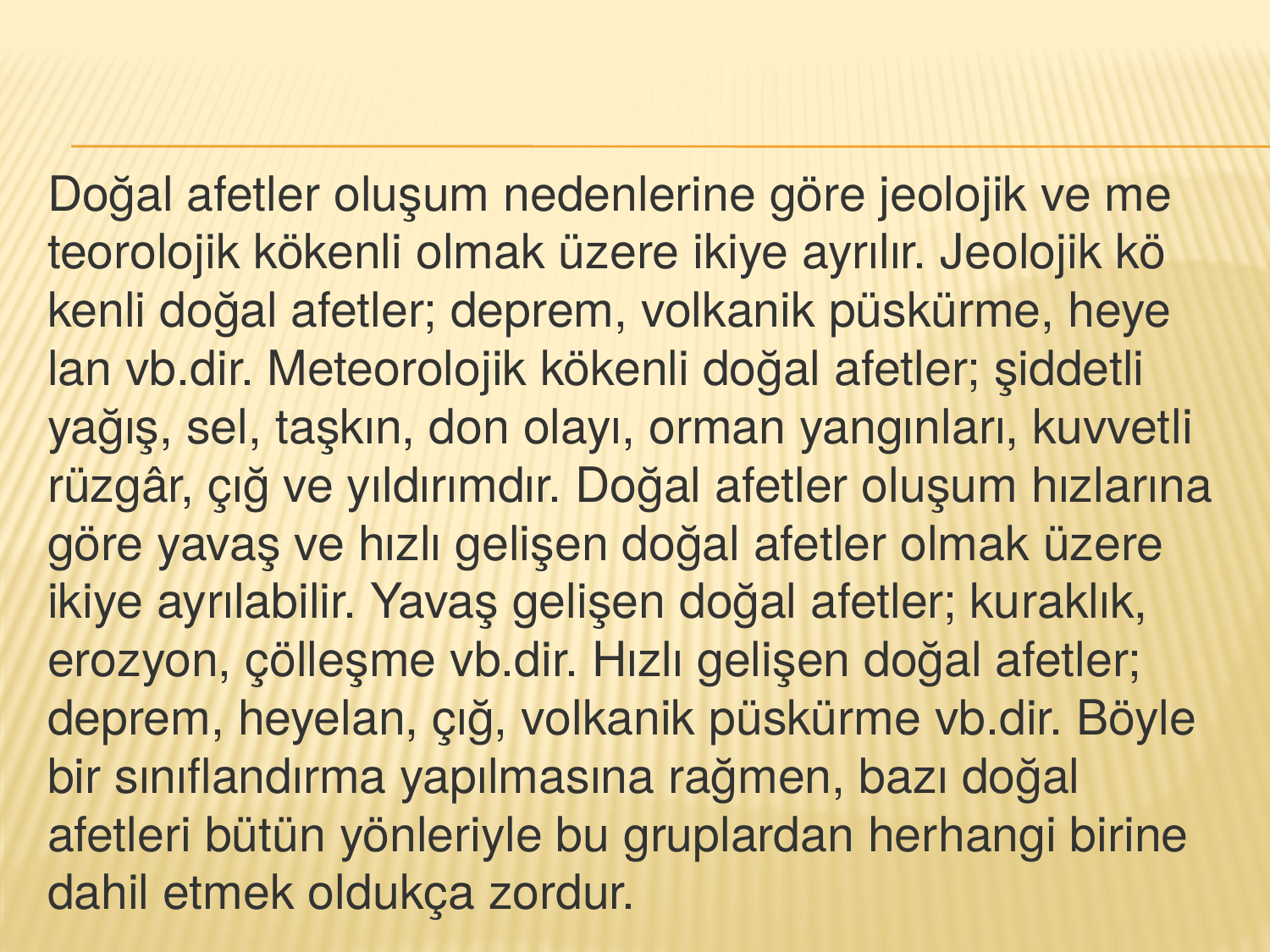

Doğal afetler oluşum nedenlerine göre jeolojik ve me­teorolojik kökenli olmak üzere ikiye ayrılır. Jeolojik kö­kenli doğal afetler; deprem, volkanik püskürme, heye­lan vb.dir. Meteorolojik kökenli doğal afetler; şiddetli yağış, sel, taşkın, don olayı, orman yangınları, kuvvet­li rüzgâr, çığ ve yıldırımdır. Doğal afetler oluşum hızla­rına göre yavaş ve hızlı gelişen doğal afetler olmak üzere ikiye ayrılabilir. Yavaş gelişen doğal afetler; ku­raklık, erozyon, çölleşme vb.dir. Hızlı gelişen doğal afetler; deprem, heyelan, çığ, volkanik püskürme vb.dir. Böyle bir sınıflandırma yapılmasına rağmen, ba­zı doğal afetleri bütün yönleriyle bu gruplardan her­hangi birine dahil etmek oldukça zordur.